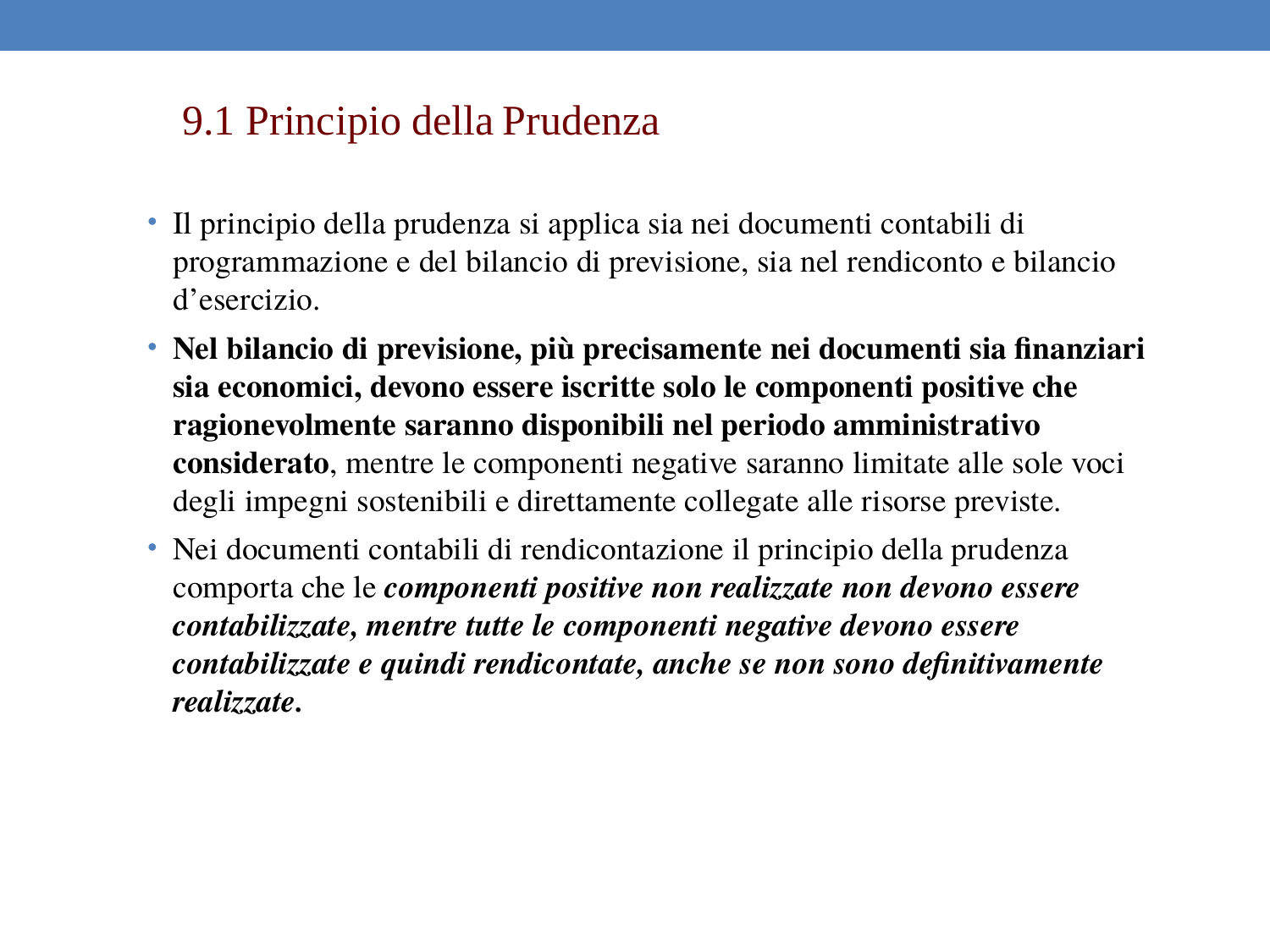

9.1 Principio della Prudenza
Il principio della prudenza si applica sia nei documenti contabili di programmazione e del bilancio di previsione, sia nel rendiconto e bilancio d’esercizio.
Nel bilancio di previsione, più precisamente nei documenti sia finanziari sia economici, devono essere iscritte solo le componenti positive che ragionevolmente saranno disponibili nel periodo amministrativo considerato, mentre le componenti negative saranno limitate alle sole voci degli impegni sostenibili e direttamente collegate alle risorse previste.
Nei documenti contabili di rendicontazione il principio della prudenza comporta che le componenti positive non realizzate non devono essere contabilizzate, mentre tutte le componenti negative devono essere contabilizzate e quindi rendicontate, anche se non sono definitivamente realizzate.